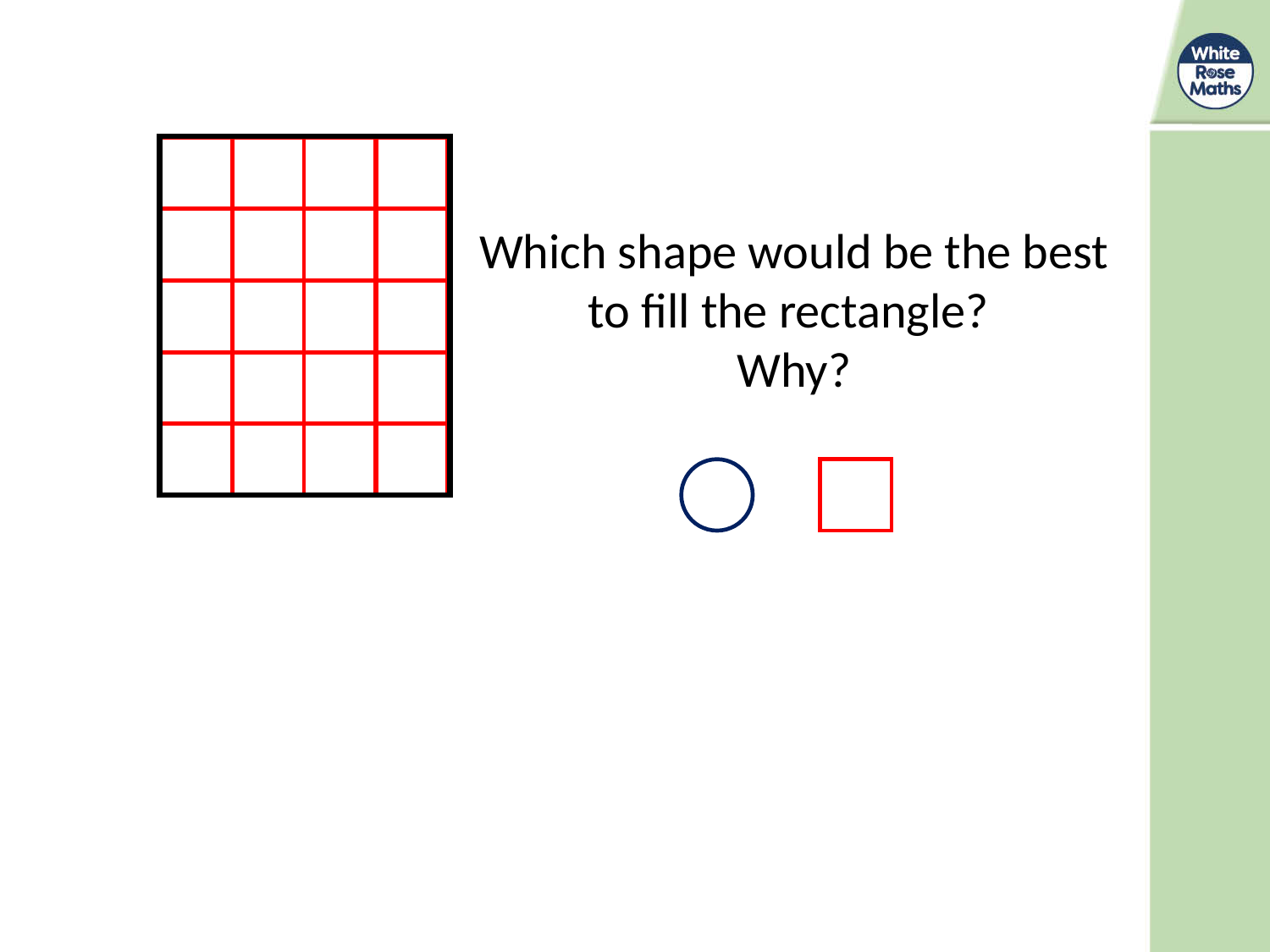

Which shape would be the best to fill the rectangle?
Why?